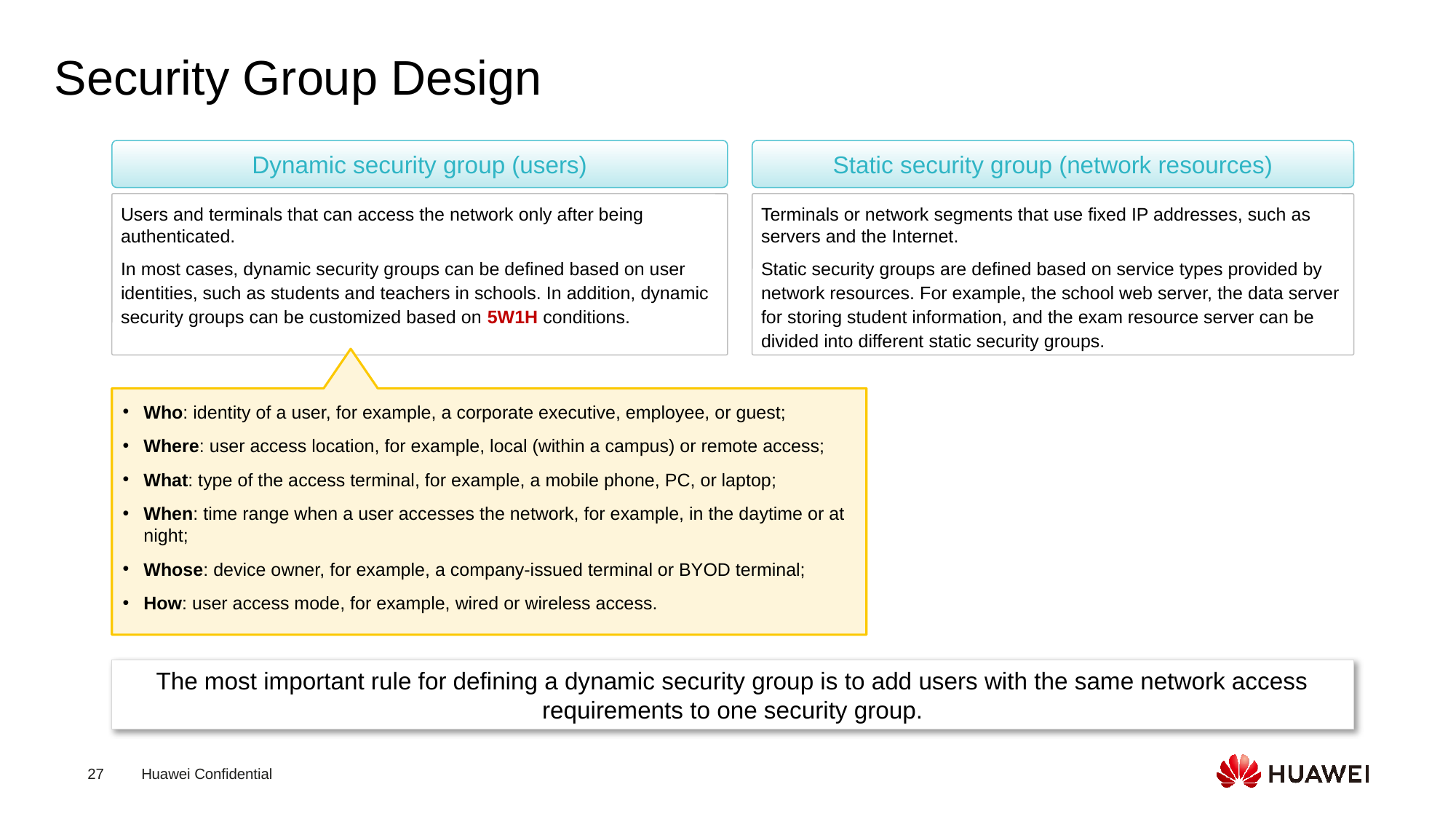

# Security Group Design
Dynamic security group (users)
Static security group (network resources)
Users and terminals that can access the network only after being authenticated.
In most cases, dynamic security groups can be defined based on user identities, such as students and teachers in schools. In addition, dynamic security groups can be customized based on 5W1H conditions.
Terminals or network segments that use fixed IP addresses, such as servers and the Internet.
Static security groups are defined based on service types provided by network resources. For example, the school web server, the data server for storing student information, and the exam resource server can be divided into different static security groups.
Who: identity of a user, for example, a corporate executive, employee, or guest;
Where: user access location, for example, local (within a campus) or remote access;
What: type of the access terminal, for example, a mobile phone, PC, or laptop;
When: time range when a user accesses the network, for example, in the daytime or at night;
Whose: device owner, for example, a company-issued terminal or BYOD terminal;
How: user access mode, for example, wired or wireless access.
The most important rule for defining a dynamic security group is to add users with the same network access requirements to one security group.